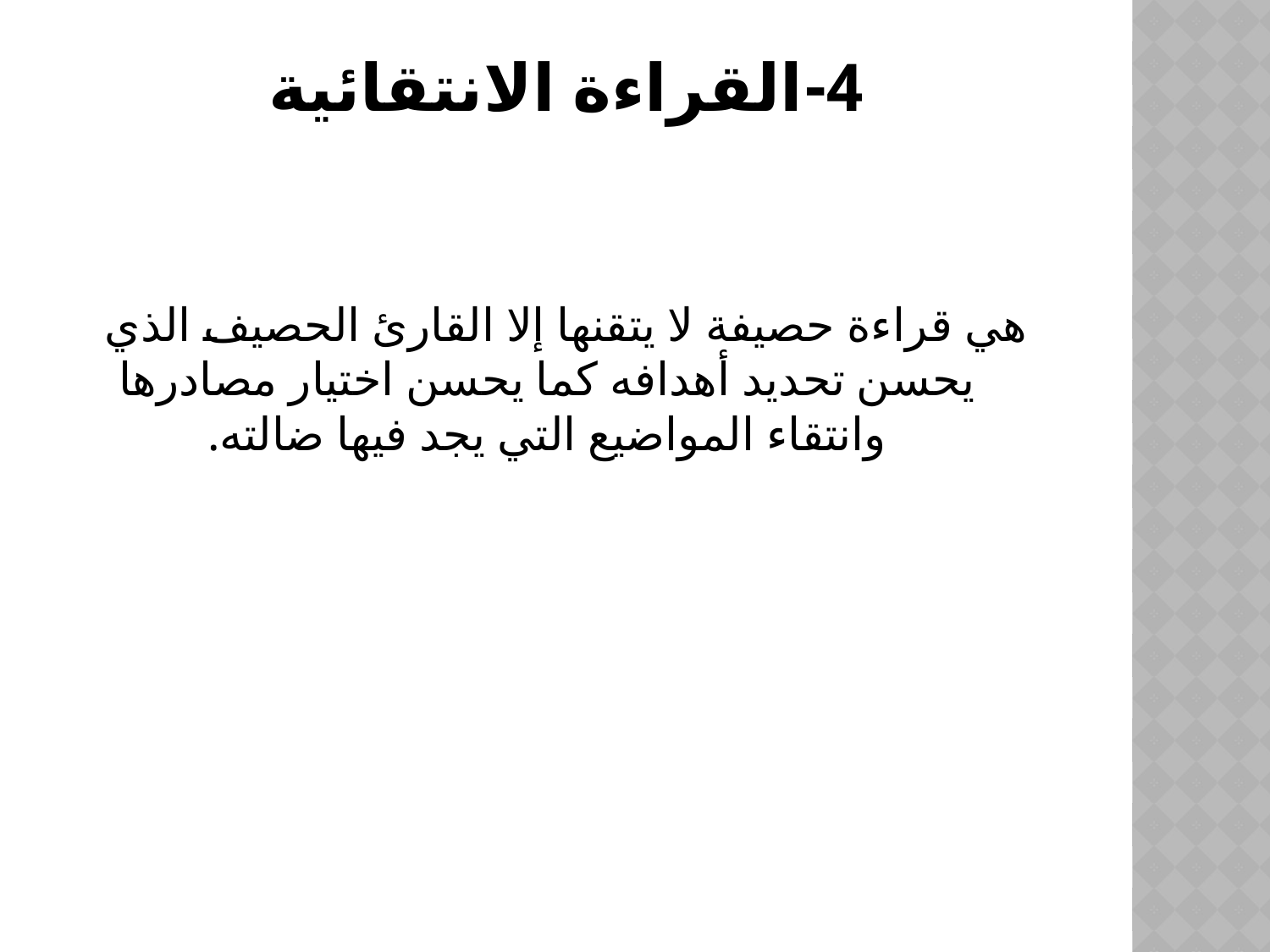

# 4-القراءة الانتقائية

هي قراءة حصيفة لا يتقنها إلا القارئ الحصيف الذي يحسن تحديد أهدافه كما يحسن اختيار مصادرها وانتقاء المواضيع التي يجد فيها ضالته.